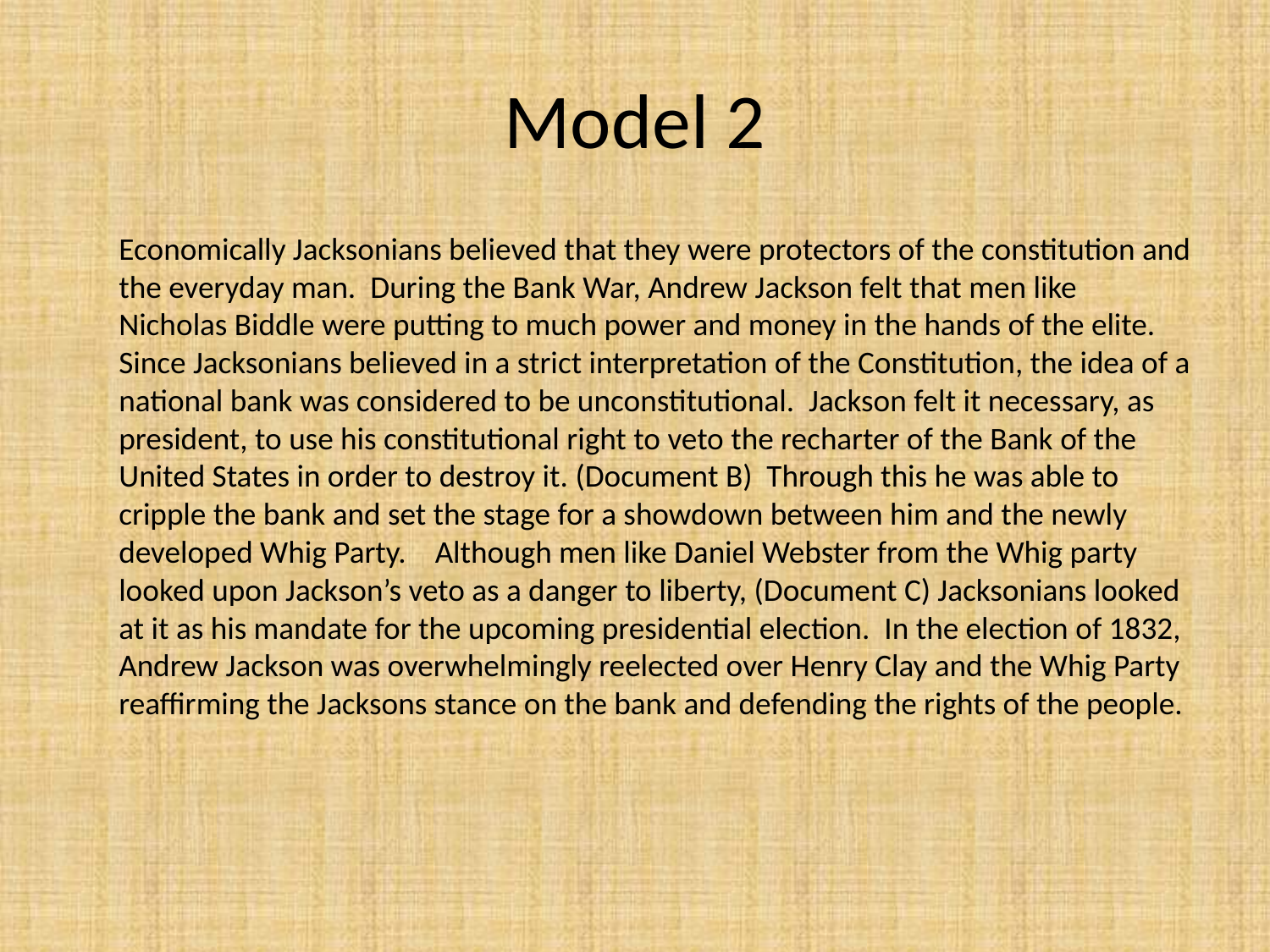

# Model 2
			Economically Jacksonians believed that they were protectors of the constitution and the everyday man.  During the Bank War, Andrew Jackson felt that men like Nicholas Biddle were putting to much power and money in the hands of the elite.  Since Jacksonians believed in a strict interpretation of the Constitution, the idea of a national bank was considered to be unconstitutional.  Jackson felt it necessary, as president, to use his constitutional right to veto the recharter of the Bank of the United States in order to destroy it. (Document B)  Through this he was able to cripple the bank and set the stage for a showdown between him and the newly developed Whig Party.    Although men like Daniel Webster from the Whig party looked upon Jackson’s veto as a danger to liberty, (Document C) Jacksonians looked at it as his mandate for the upcoming presidential election.  In the election of 1832, Andrew Jackson was overwhelmingly reelected over Henry Clay and the Whig Party reaffirming the Jacksons stance on the bank and defending the rights of the people.